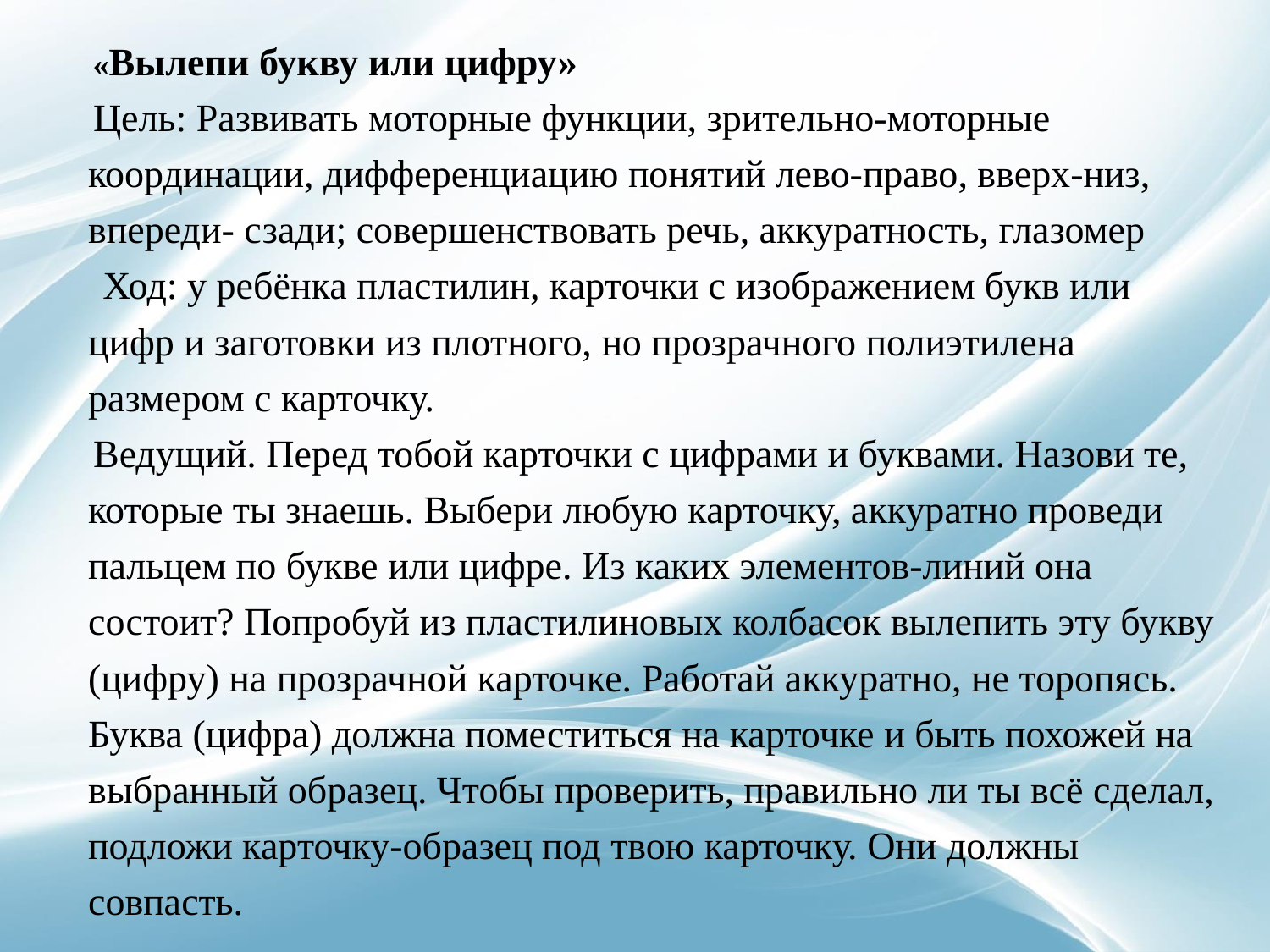

«Вылепи букву или цифру»
     Цель: Развивать моторные функции, зрительно-моторные координации, дифференциацию понятий лево-право, вверх-низ, впереди- сзади; совершенствовать речь, аккуратность, глазомер
      Ход: у ребёнка пластилин, карточки с изображением букв или цифр и заготовки из плотного, но прозрачного полиэтилена размером с карточку.
     Ведущий. Перед тобой карточки с цифрами и буквами. Назови те, которые ты знаешь. Выбери любую карточку, аккуратно проведи пальцем по букве или цифре. Из каких элементов-линий она состоит? Попробуй из пластилиновых колбасок вылепить эту букву (цифру) на прозрачной карточке. Работай аккуратно, не торопясь. Буква (цифра) должна поместиться на карточке и быть похожей на выбранный образец. Чтобы проверить, правильно ли ты всё сделал, подложи карточку-образец под твою карточку. Они должны совпасть.